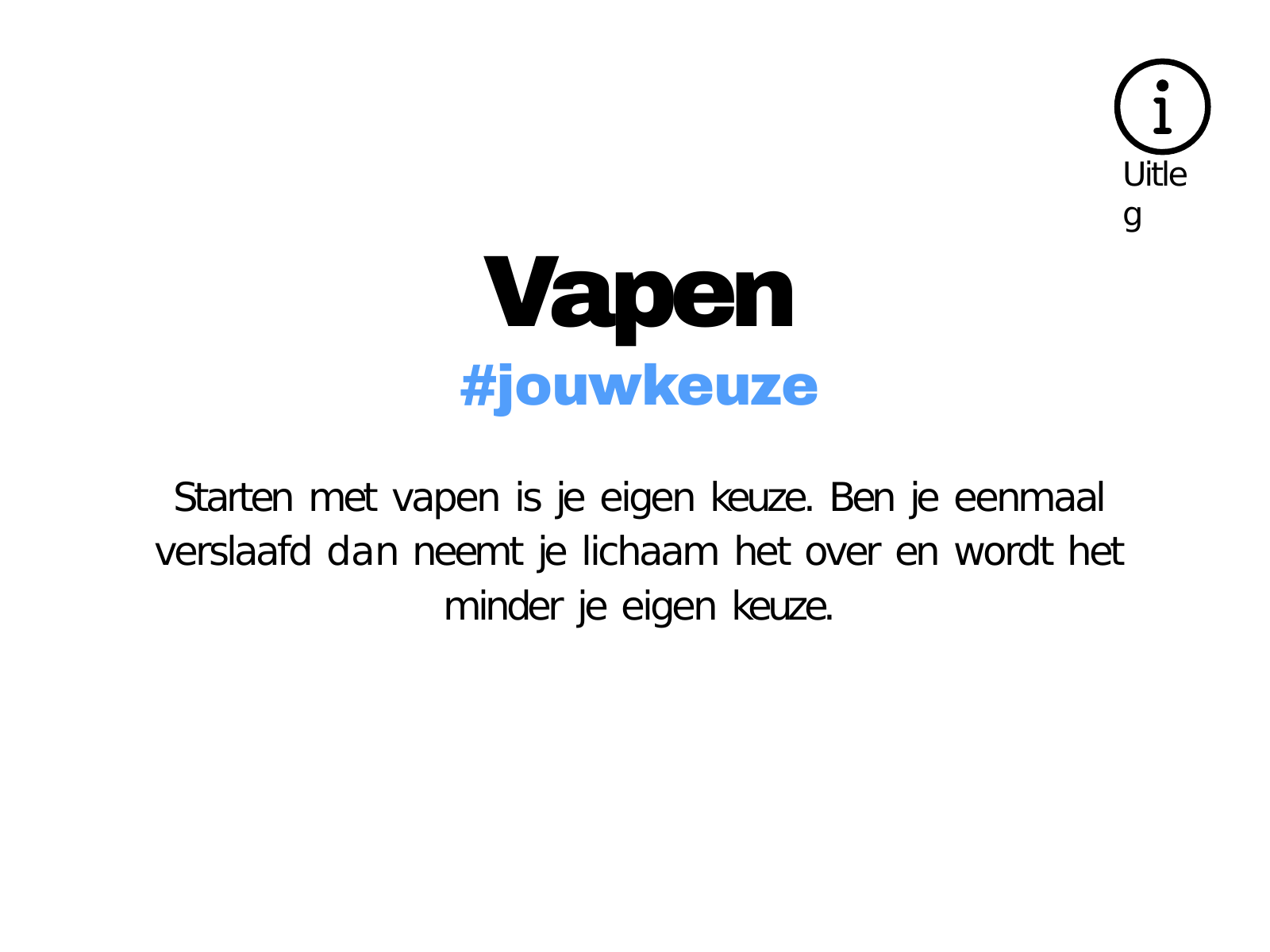

Uitleg
# Vapen
#jouwkeuze
Starten met vapen is je eigen keuze. Ben je eenmaal verslaafd dan neemt je lichaam het over en wordt het minder je eigen keuze.